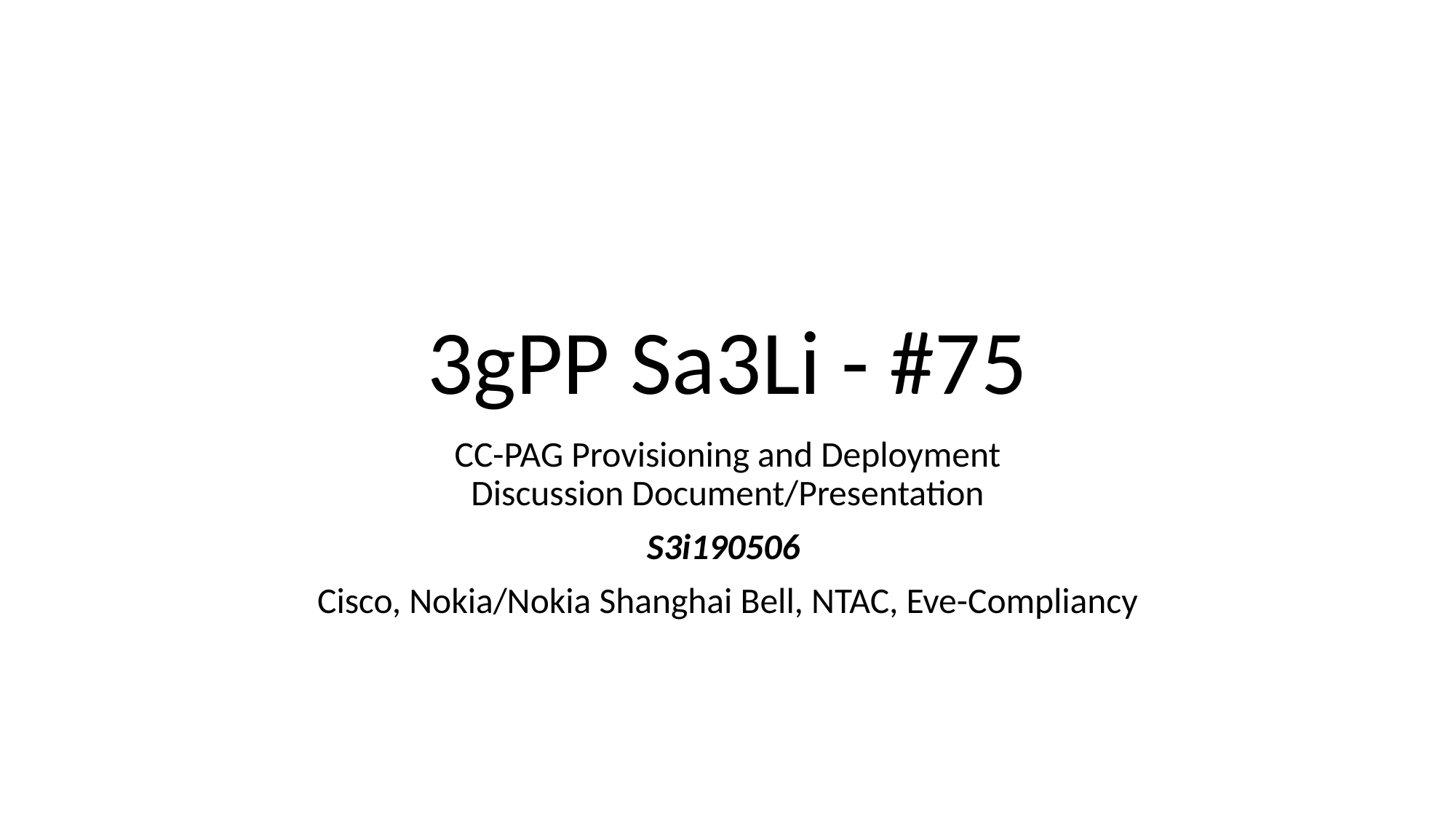

# 3gPP Sa3Li - #75
CC-PAG Provisioning and Deployment
Discussion Document/Presentation
S3i190506
Cisco, Nokia/Nokia Shanghai Bell, NTAC, Eve-Compliancy